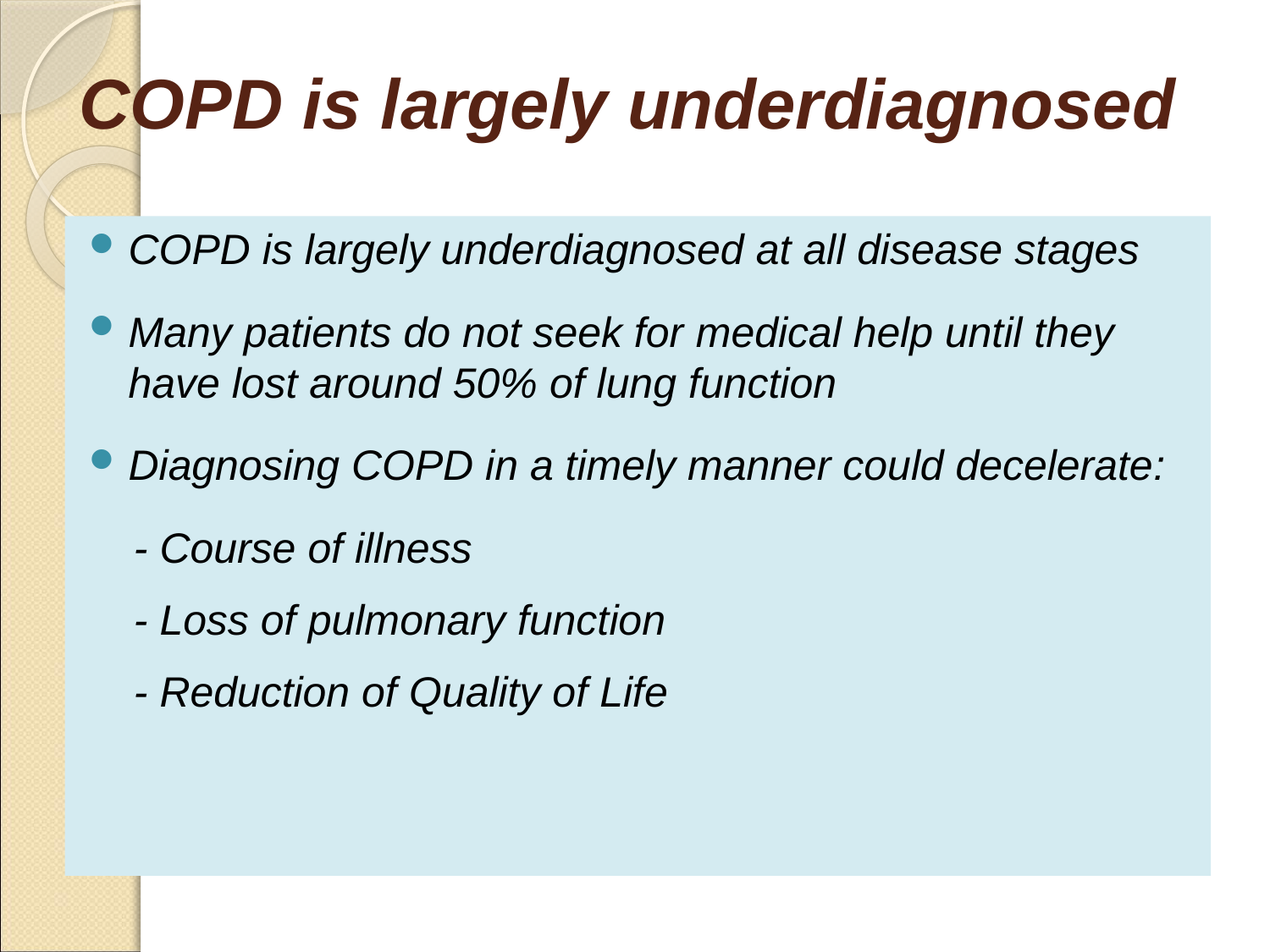

# COPD is largely underdiagnosed

COPD is largely underdiagnosed at all disease stages
Many patients do not seek for medical help until they have lost around 50% of lung function
Diagnosing COPD in a timely manner could decelerate:
- Course of illness
- Loss of pulmonary function
- Reduction of Quality of Life